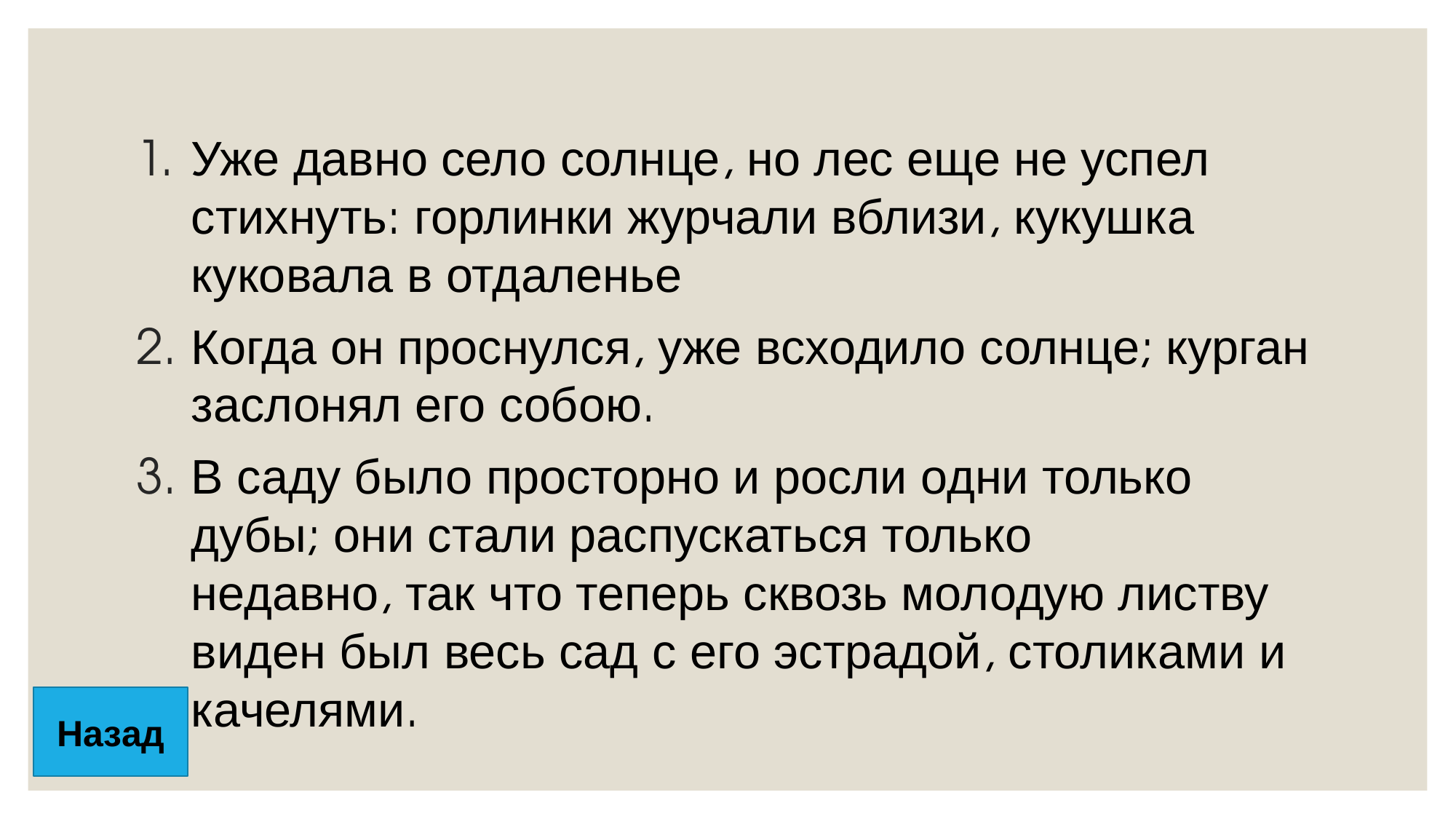

Уже давно село солнце, но лес еще не успел стихнуть: горлинки журчали вблизи, кукушка куковала в отдаленье
Когда он проснулся, уже всходило солнце; курган заслонял его собою.
В саду было просторно и росли одни только дубы; они стали распускаться только недавно, так что теперь сквозь молодую листву виден был весь сад с его эстрадой, столиками и качелями.
Назад